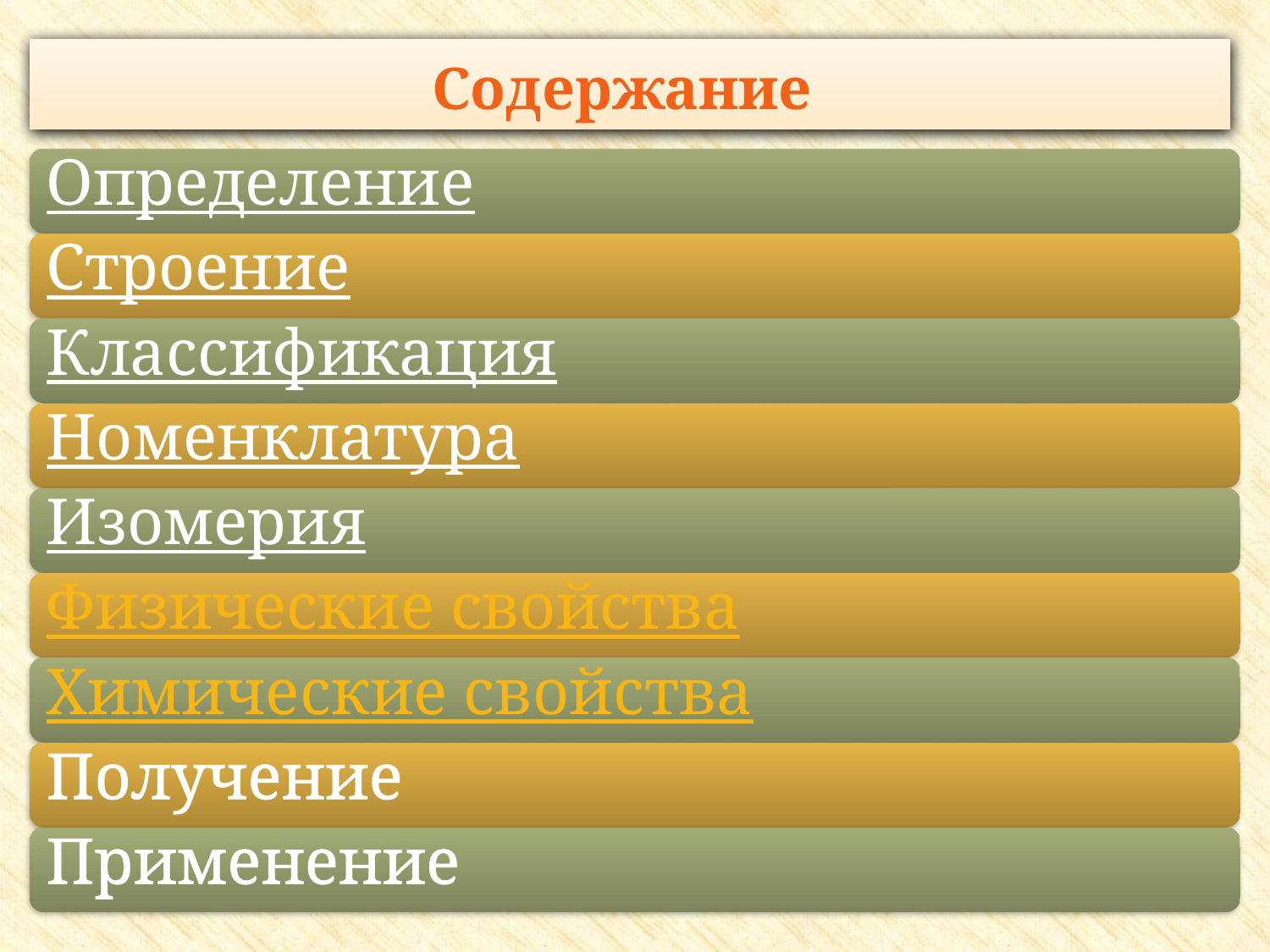

# Содержание
Определение
Строение
Классификация
Номенклатура
Изомерия
Физические свойства
Химические свойства
Получение
Применение